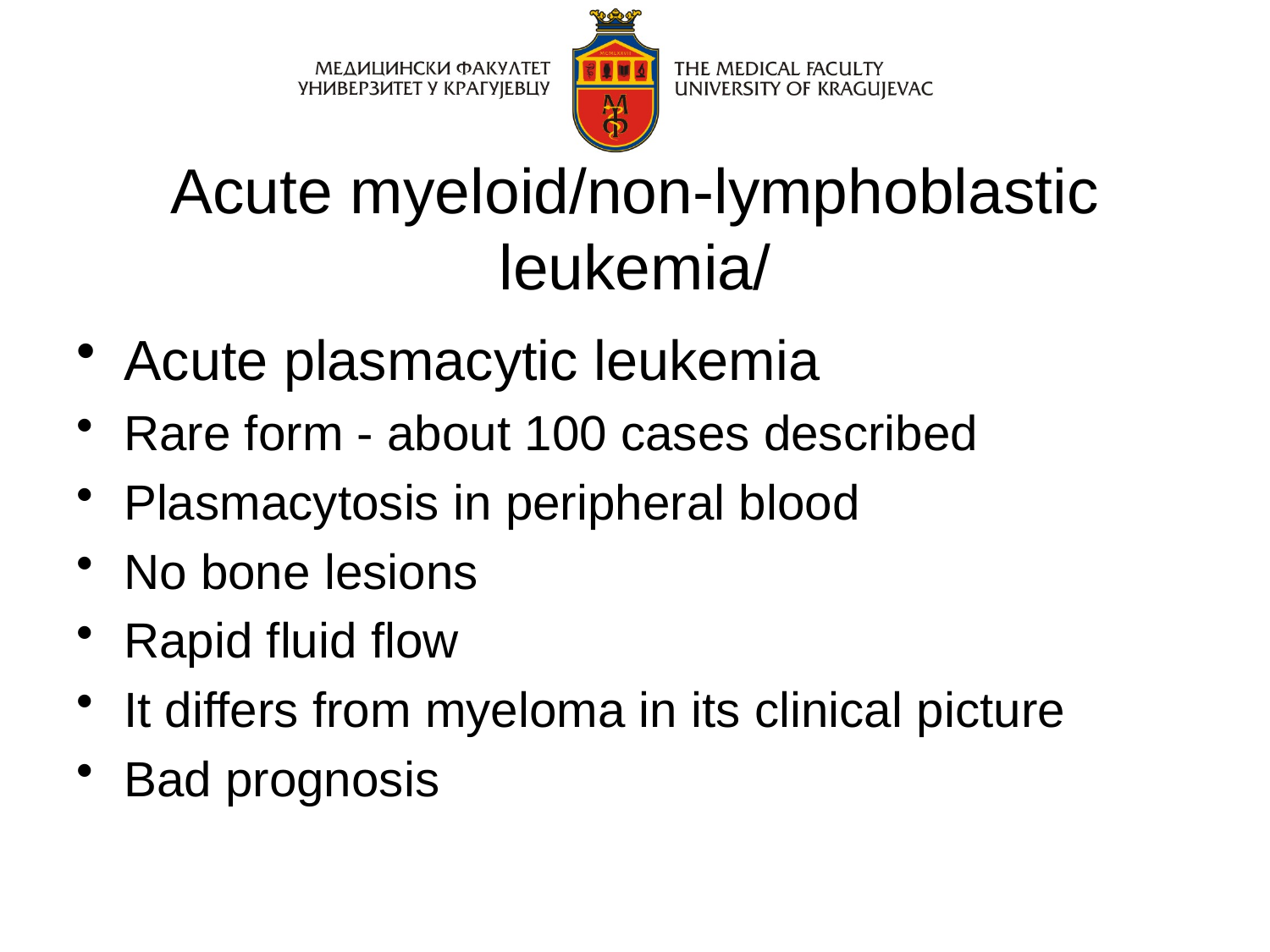

# Acute myeloid/non-lymphoblastic leukemia/
Acute plasmacytic leukemia
Rare form - about 100 cases described
Plasmacytosis in peripheral blood
No bone lesions
Rapid fluid flow
It differs from myeloma in its clinical picture
Bad prognosis